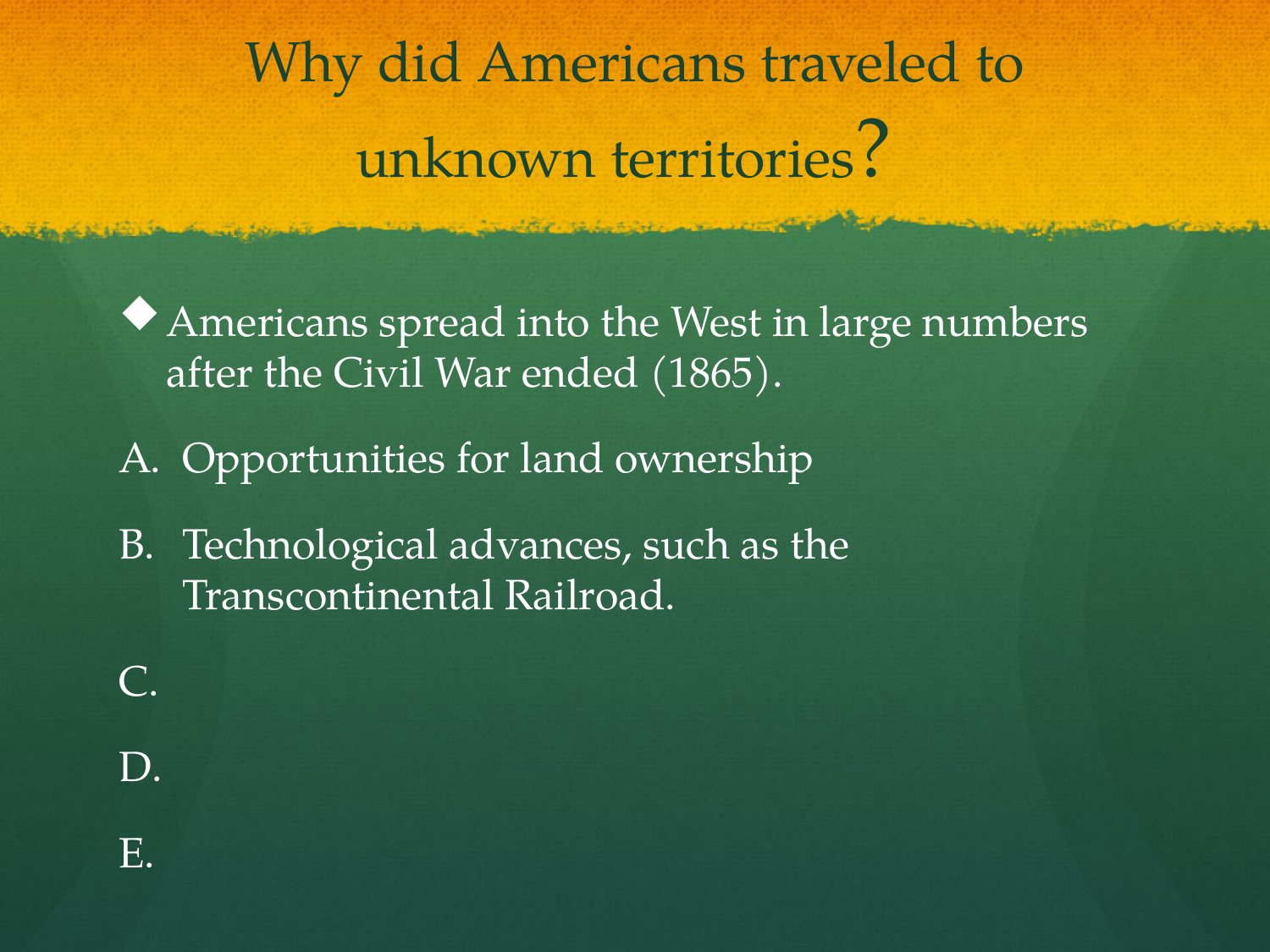

# Why did Americans traveled to unknown territories?

Americans spread into the West in large numbers after the Civil War ended (1865).
Opportunities for land ownership
Technological advances, such as the Transcontinental Railroad.

E.